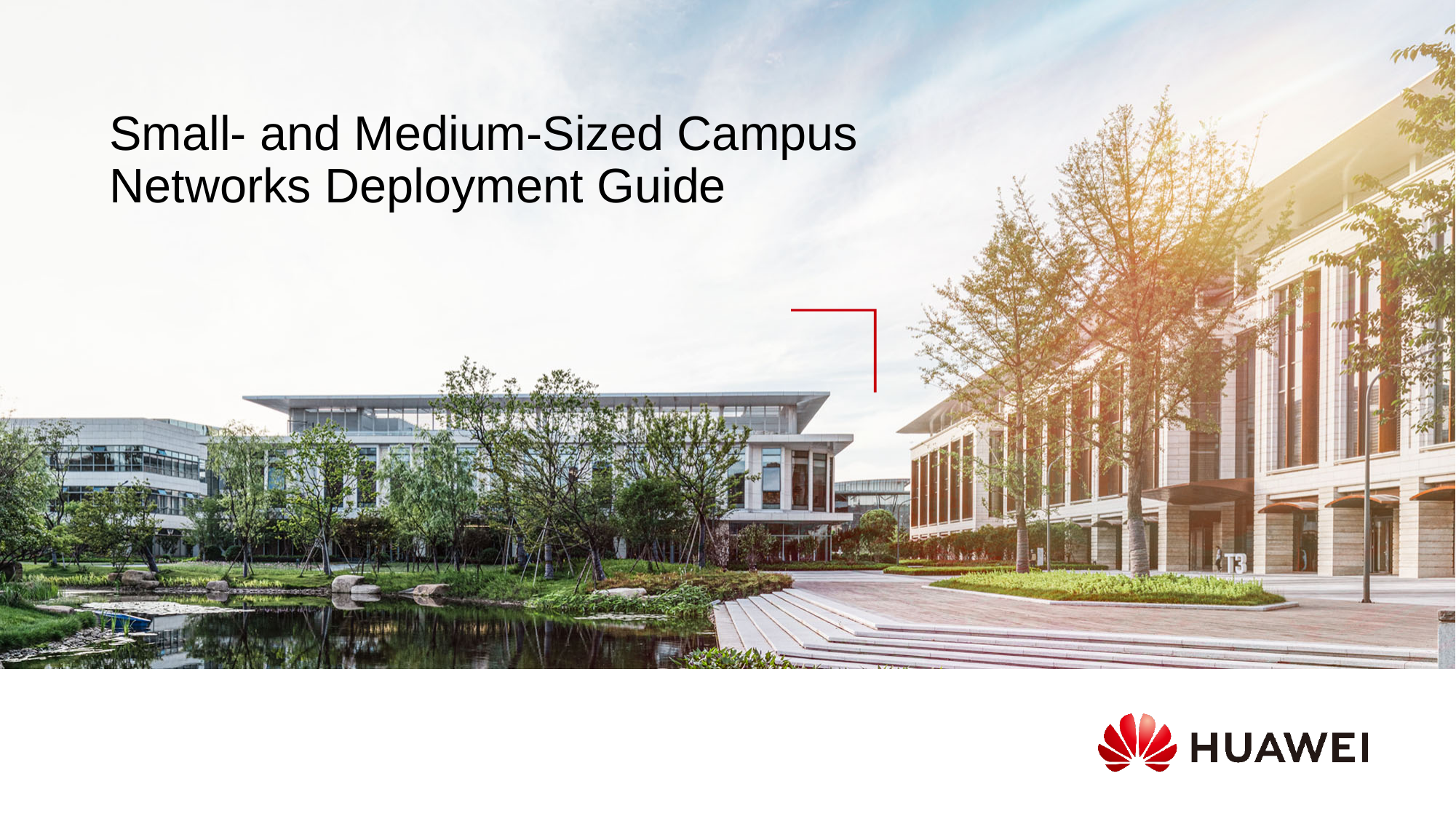

# Small- and Medium-Sized Campus Networks Deployment Guide